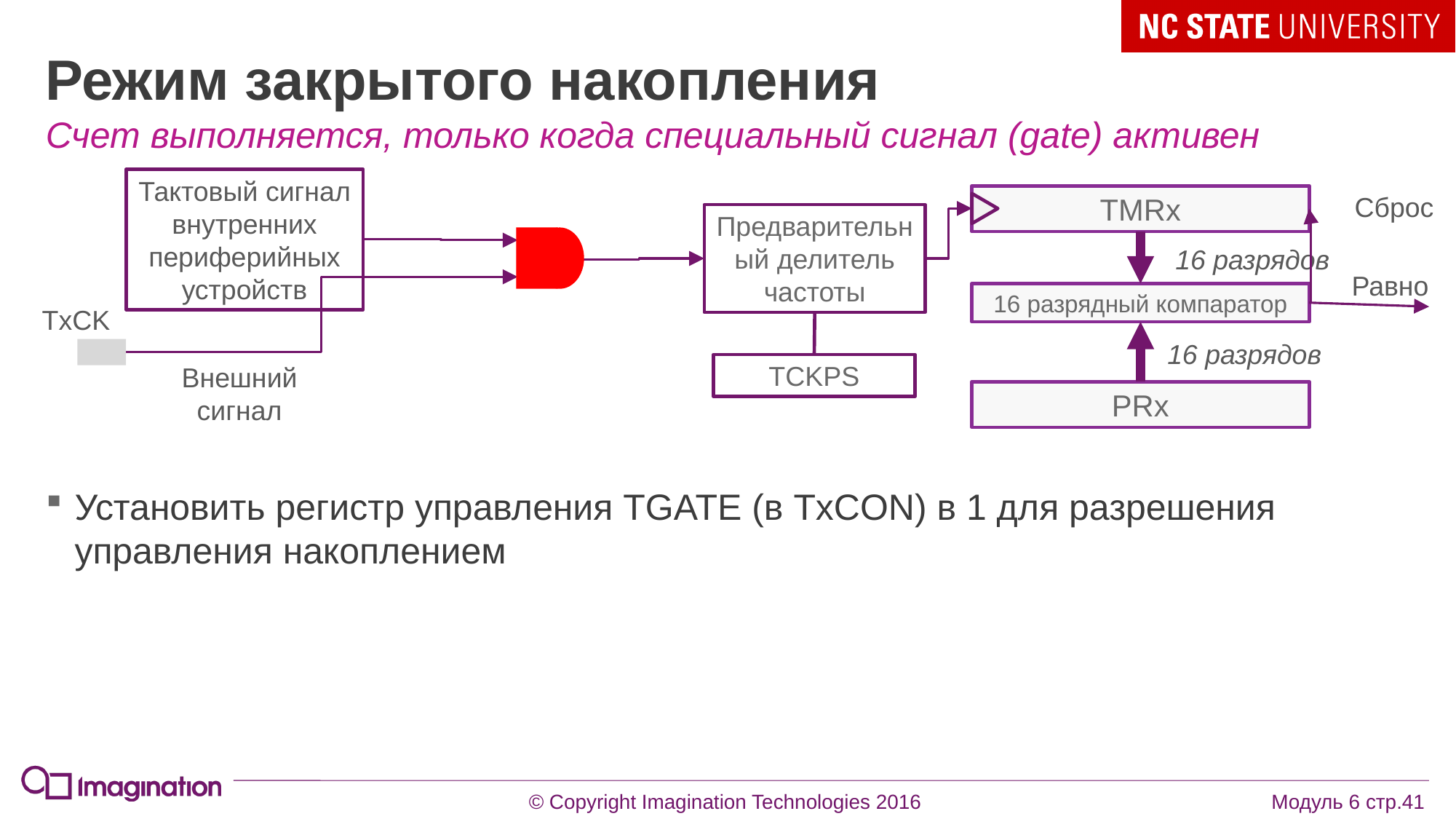

# Режим закрытого накопления
Счет выполняется, только когда специальный сигнал (gate) активен
Тактовый сигнал внутренних периферийных устройств
Сброс
TMRx

Предварительный делитель частоты

16 разрядов
Равно
16 разрядный компаратор
TxCK
16 разрядов

TCKPS
Внешний сигнал
PRx
Установить регистр управления TGATE (в TxCON) в 1 для разрешения управления накоплением